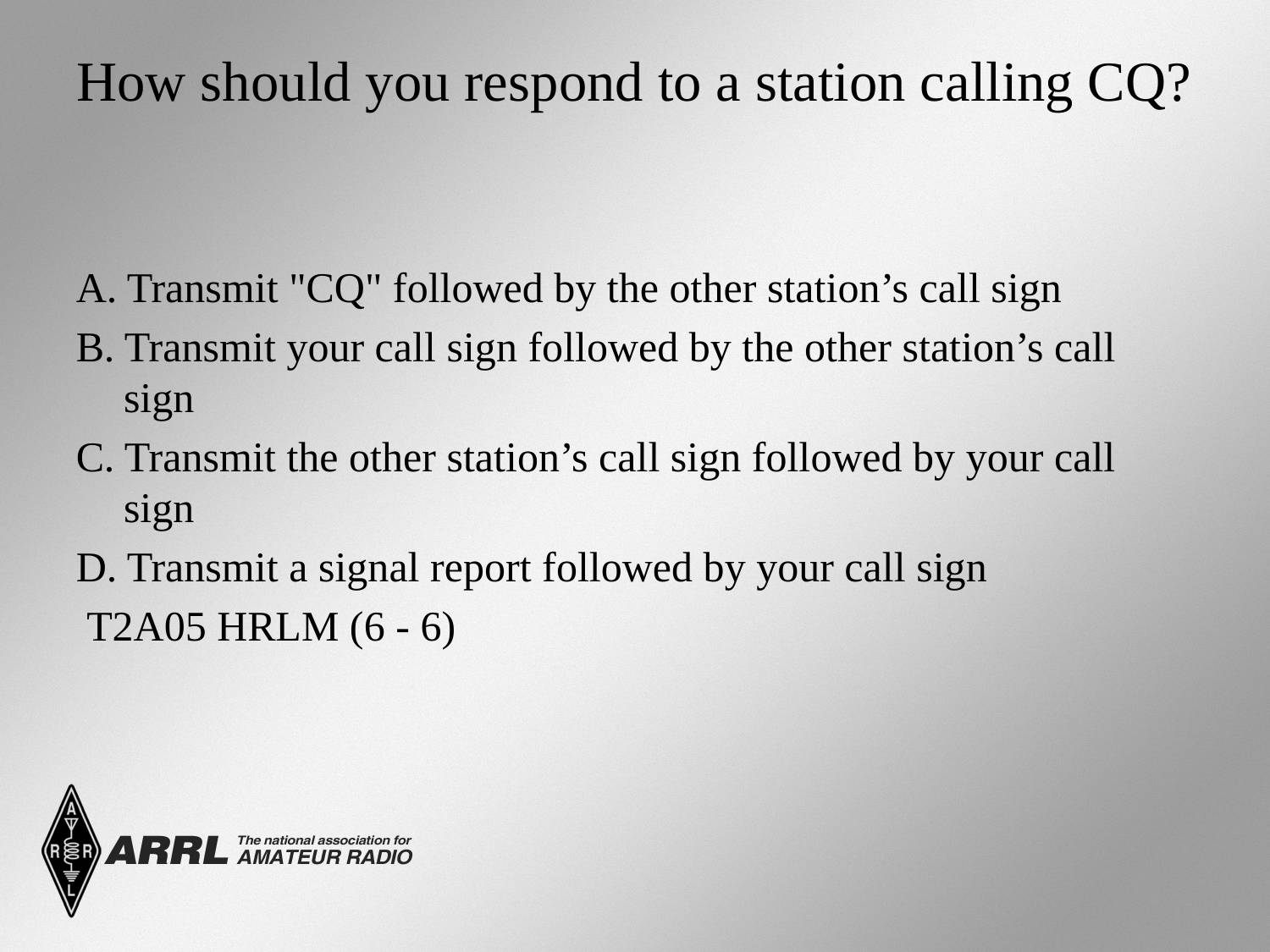

# How should you respond to a station calling CQ?
A. Transmit "CQ" followed by the other station’s call sign
B. Transmit your call sign followed by the other station’s call sign
C. Transmit the other station’s call sign followed by your call sign
D. Transmit a signal report followed by your call sign
 T2A05 HRLM (6 - 6)